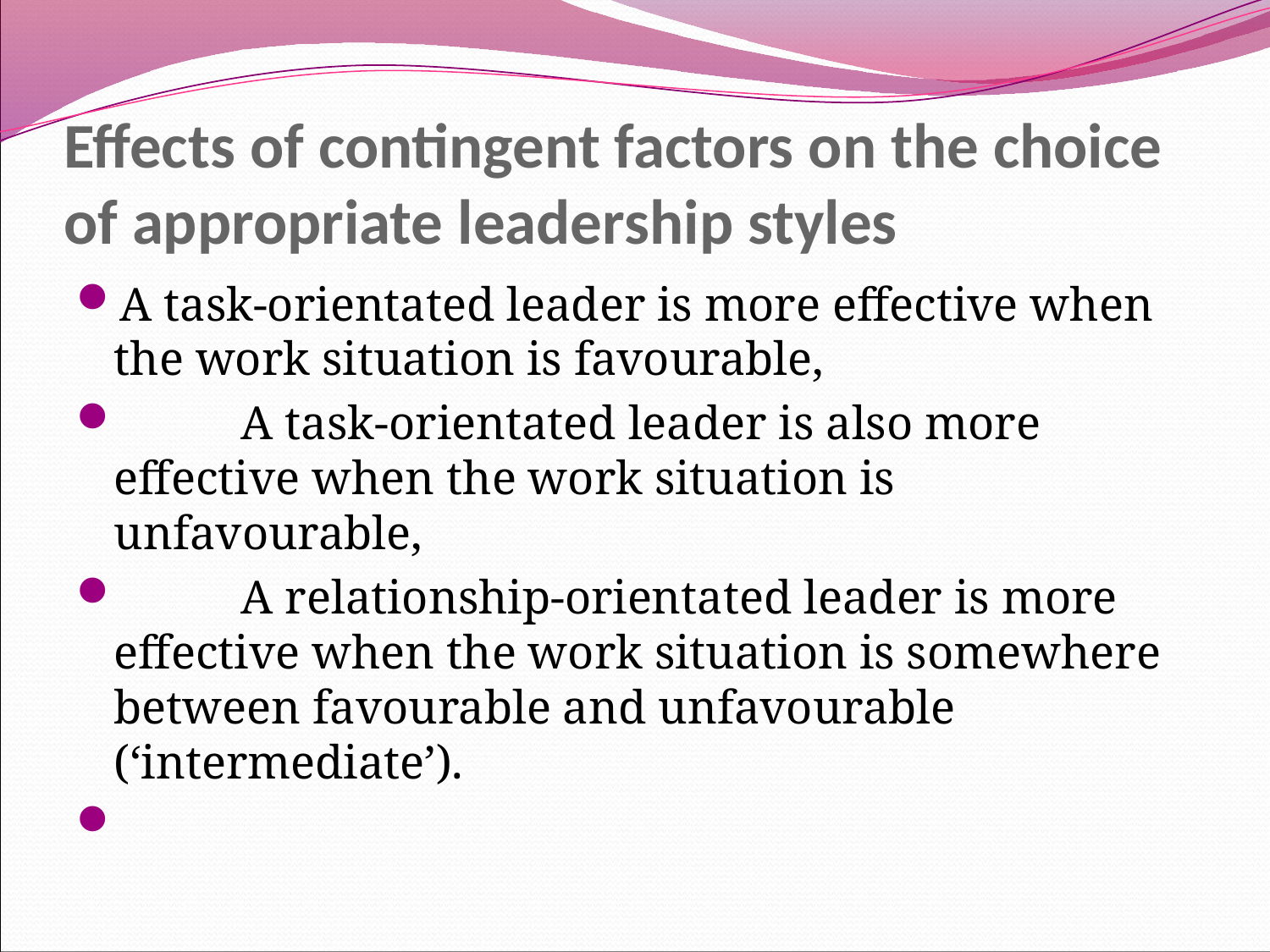

# Effects of contingent factors on the choice of appropriate leadership styles
A task-orientated leader is more effective when the work situation is favourable,
	A task-orientated leader is also more effective when the work situation is unfavourable,
	A relationship-orientated leader is more effective when the work situation is somewhere between favourable and unfavourable (‘intermediate’).